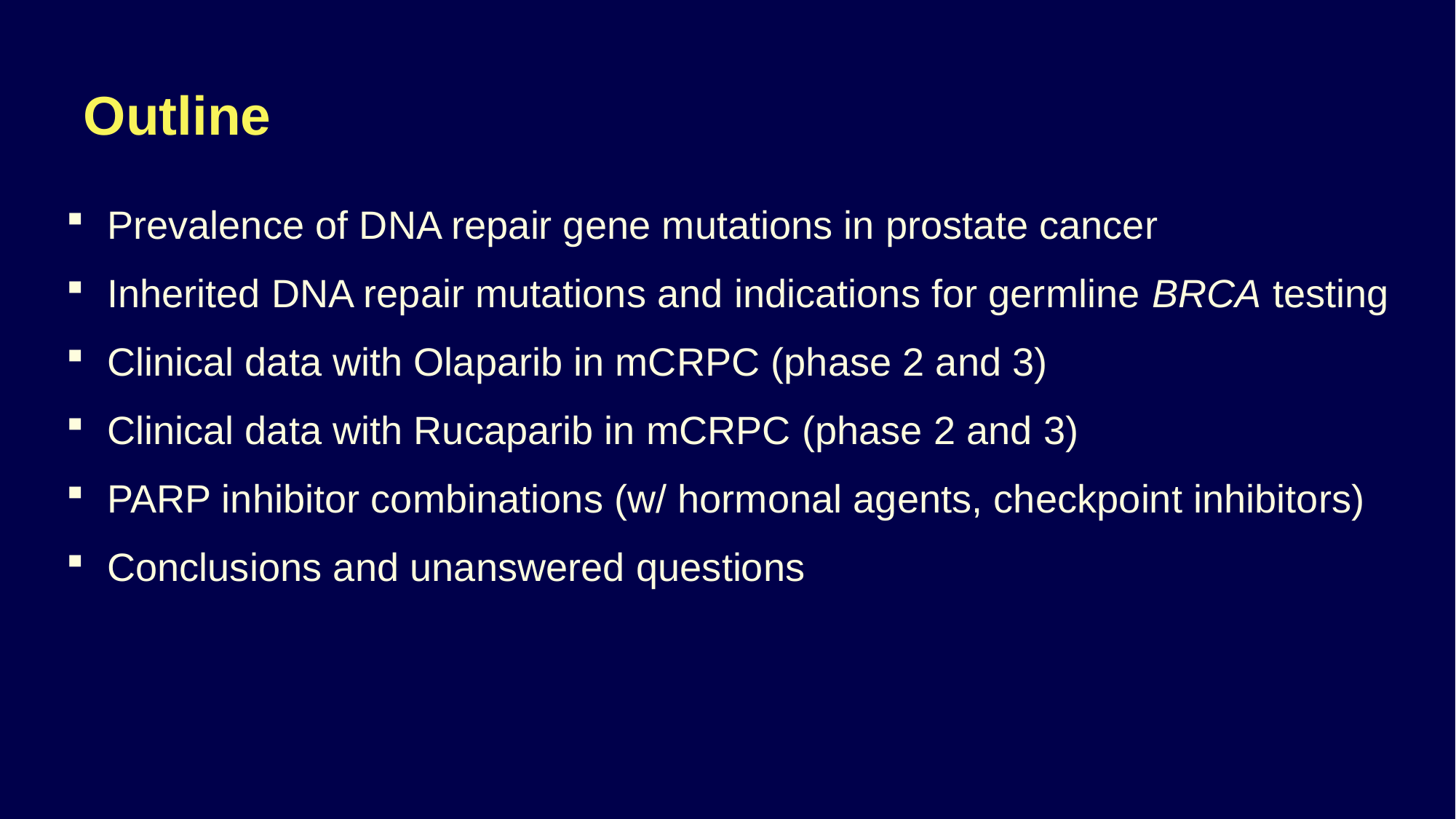

# Outline
Prevalence of DNA repair gene mutations in prostate cancer
Inherited DNA repair mutations and indications for germline BRCA testing
Clinical data with Olaparib in mCRPC (phase 2 and 3)
Clinical data with Rucaparib in mCRPC (phase 2 and 3)
PARP inhibitor combinations (w/ hormonal agents, checkpoint inhibitors)
Conclusions and unanswered questions